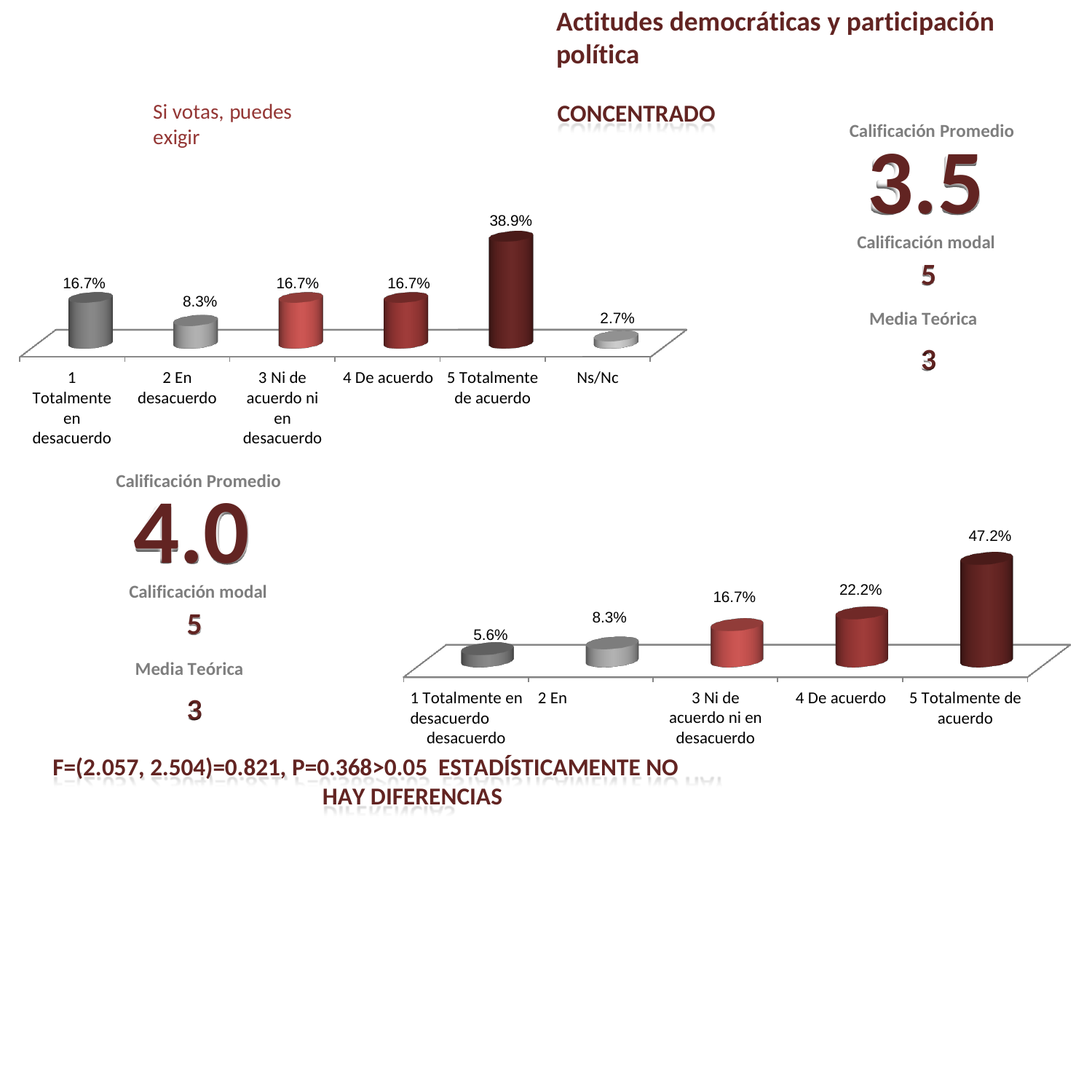

Actitudes democráticas y participación política
CONCENTRADO
Si votas, puedes exigir

Calificación Promedio
3.5
Calificación modal
5

Media Teórica

3
38.9%

16.7%
16.7%
16.7%
8.3%
2.7%

1 Totalmente en desacuerdo
3 Ni de acuerdo ni en desacuerdo
2 En
desacuerdo
4 De acuerdo
5 Totalmente
de acuerdo
Ns/Nc

Calificación Promedio
4.0
Calificación modal

47.2%
22.2%
16.7%

5

Media Teórica

3
8.3%
5.6%

3 Ni de acuerdo ni en desacuerdo
1 Totalmente en    2 En desacuerdo
desacuerdo
4 De acuerdo
5 Totalmente de
acuerdo
F=(2.057, 2.504)=0.821, P=0.368>0.05  ESTADÍSTICAMENTE NO HAY DIFERENCIAS